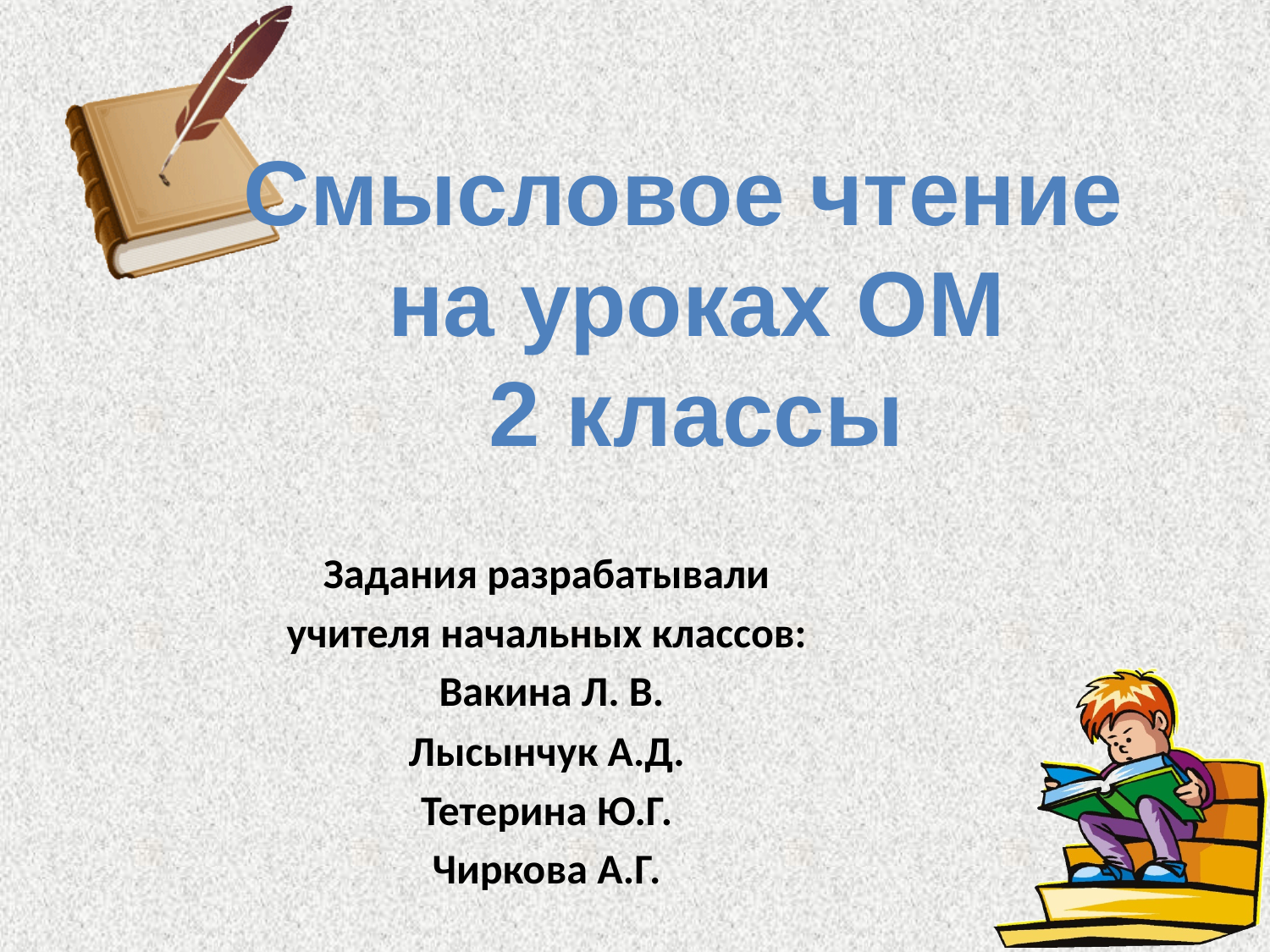

# Смысловое чтение на уроках ОМ 2 классы
Задания разрабатывали
учителя начальных классов:
 Вакина Л. В.
Лысынчук А.Д.
Тетерина Ю.Г.
Чиркова А.Г.